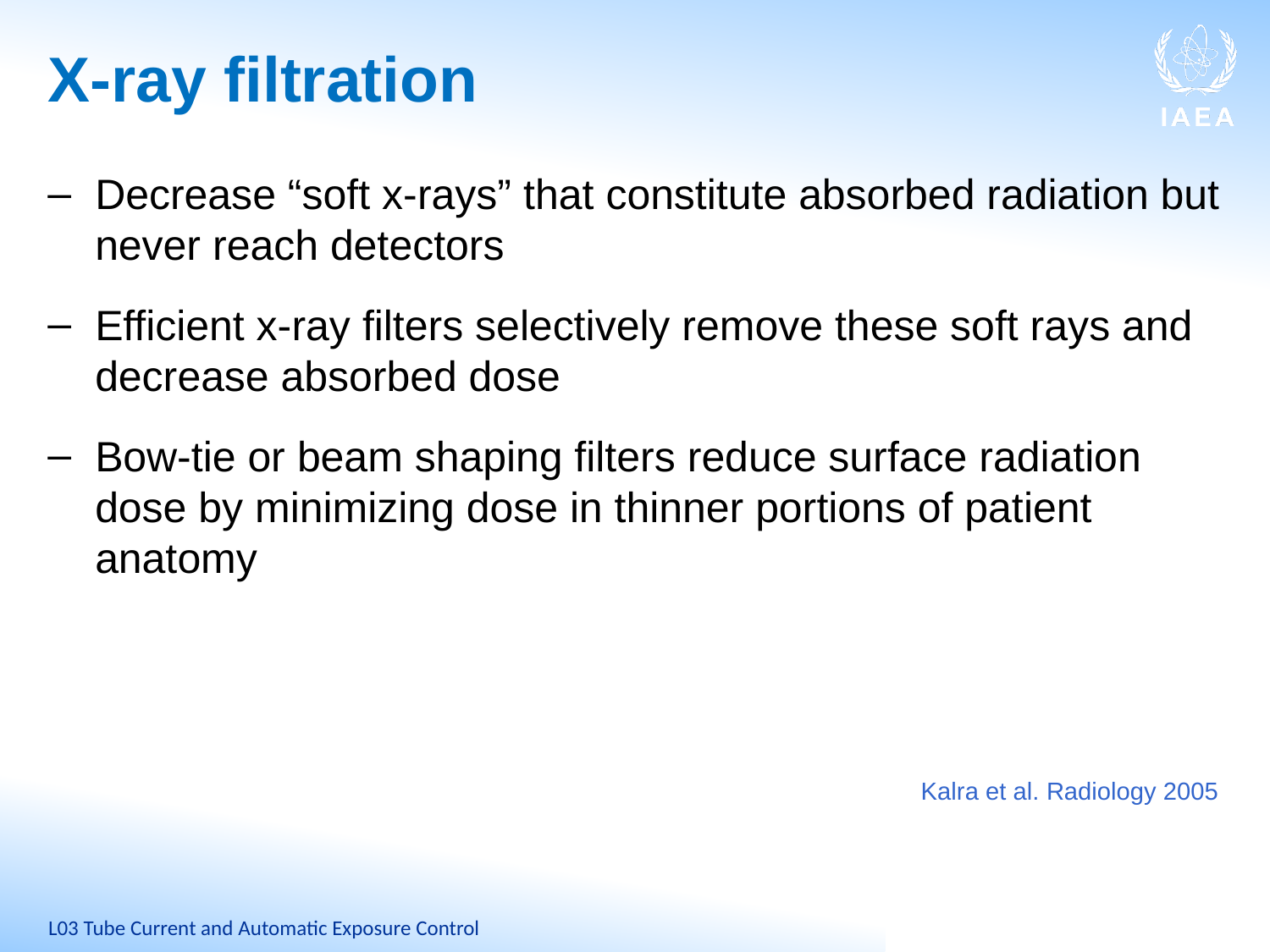

# X-ray filtration
Decrease “soft x-rays” that constitute absorbed radiation but never reach detectors
Efficient x-ray filters selectively remove these soft rays and decrease absorbed dose
Bow-tie or beam shaping filters reduce surface radiation dose by minimizing dose in thinner portions of patient anatomy

Kalra et al. Radiology 2005